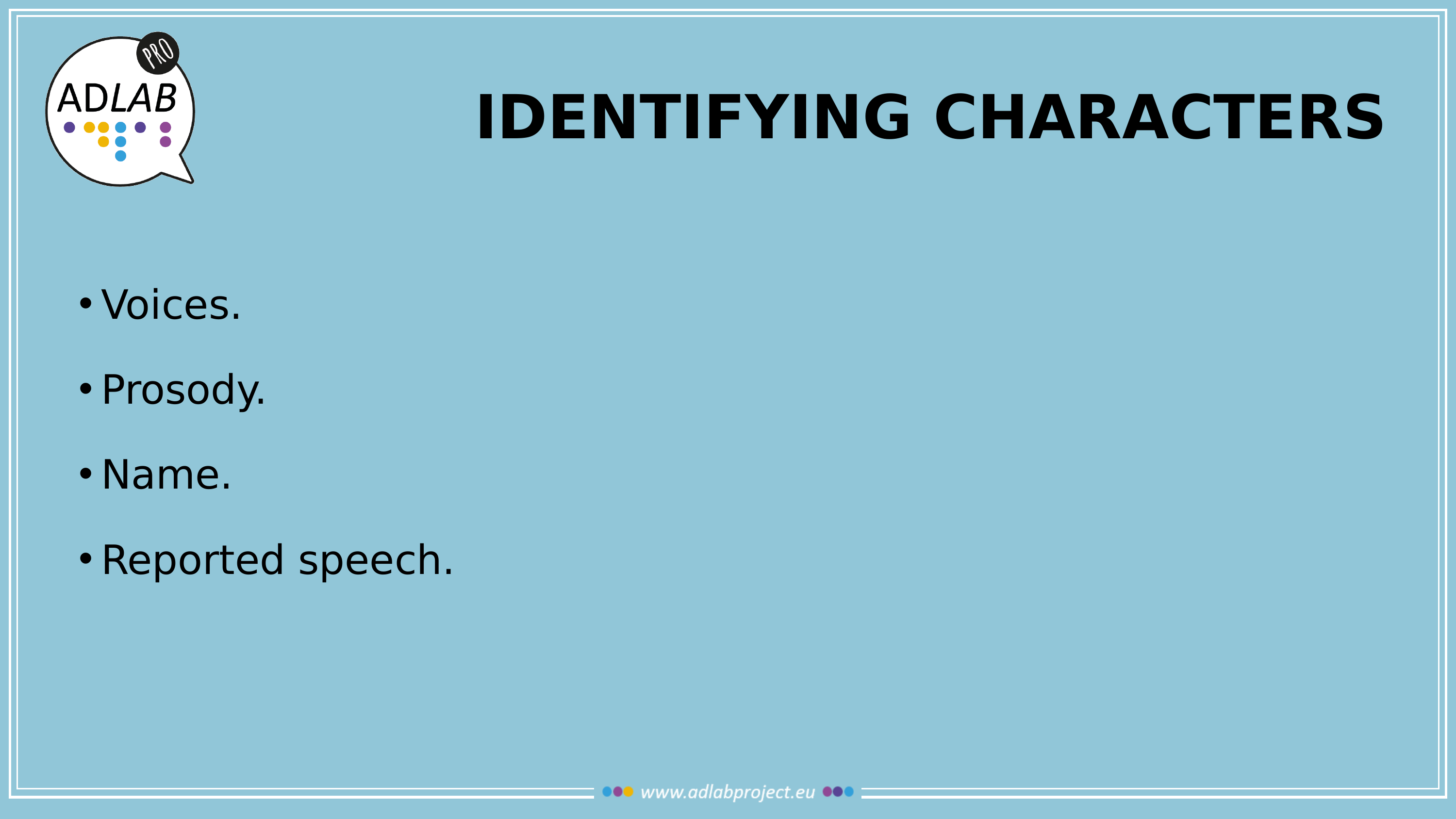

# IDENTIFYING CHARACTERS
Voices.
Prosody.
Name.
Reported speech.